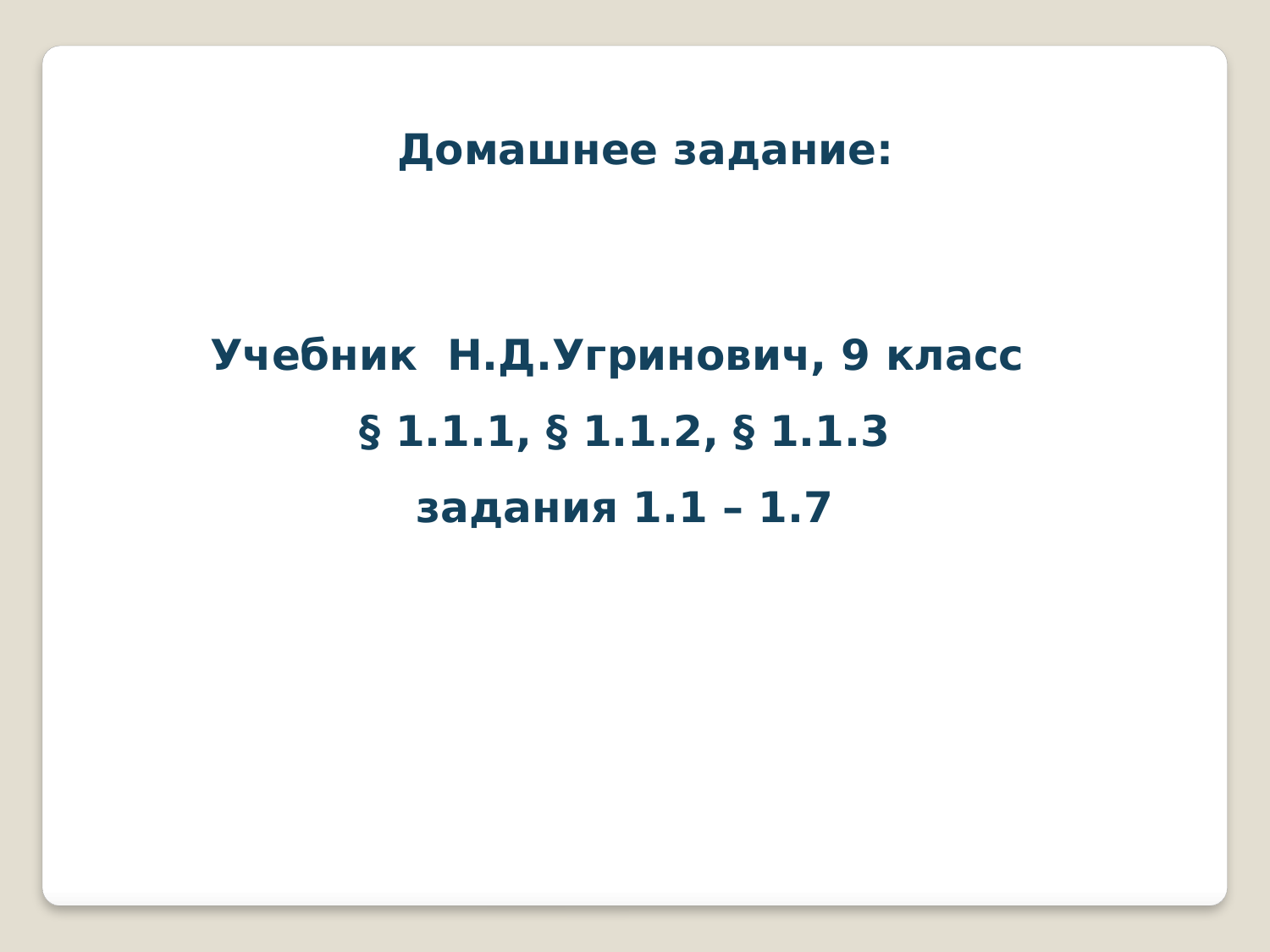

Домашнее задание:
Учебник  Н.Д.Угринович, 9 класс
§ 1.1.1, § 1.1.2, § 1.1.3
задания 1.1 – 1.7